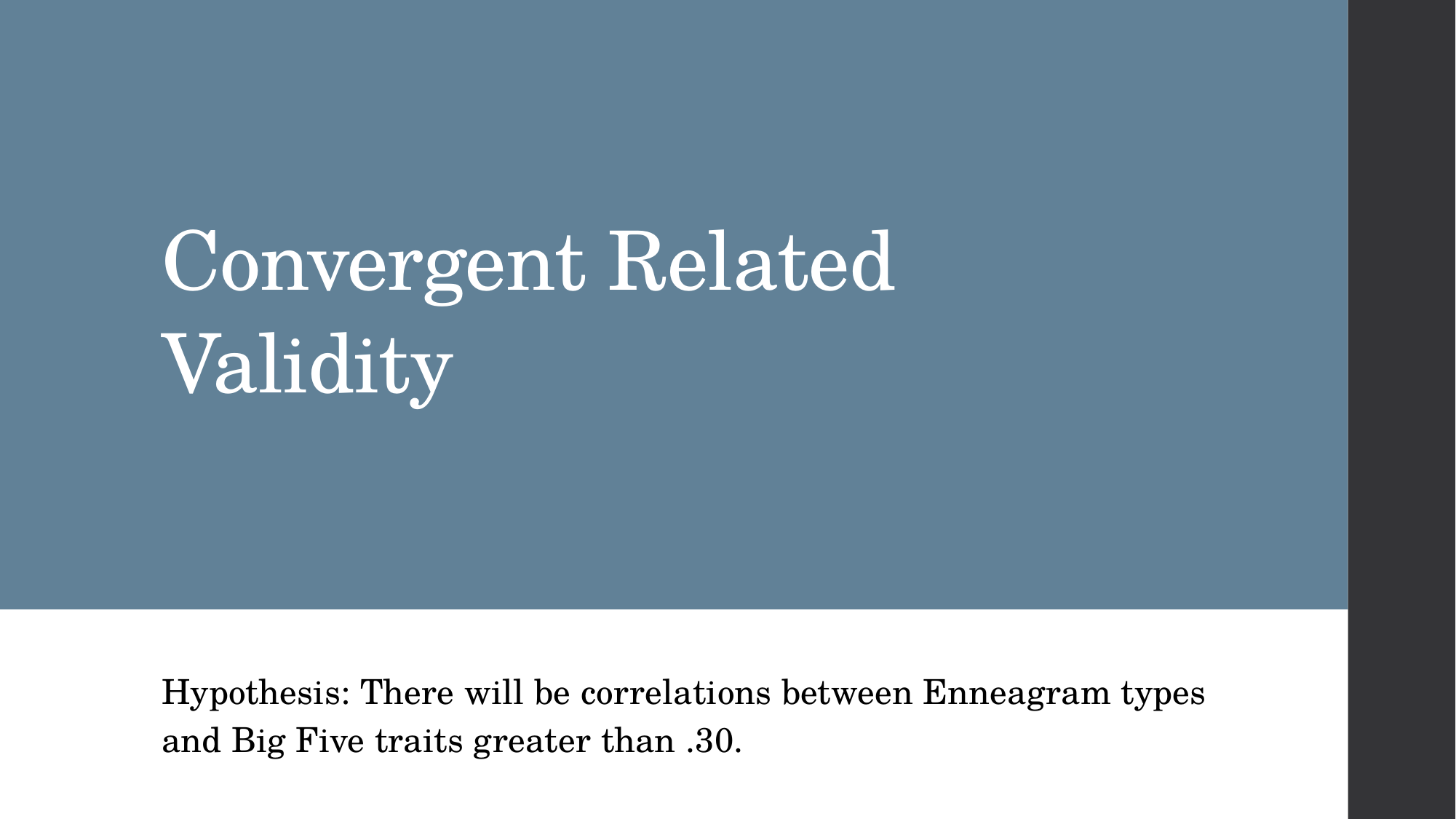

# Convergent Related Validity

Hypothesis: There will be correlations between Enneagram types and Big Five traits greater than .30.